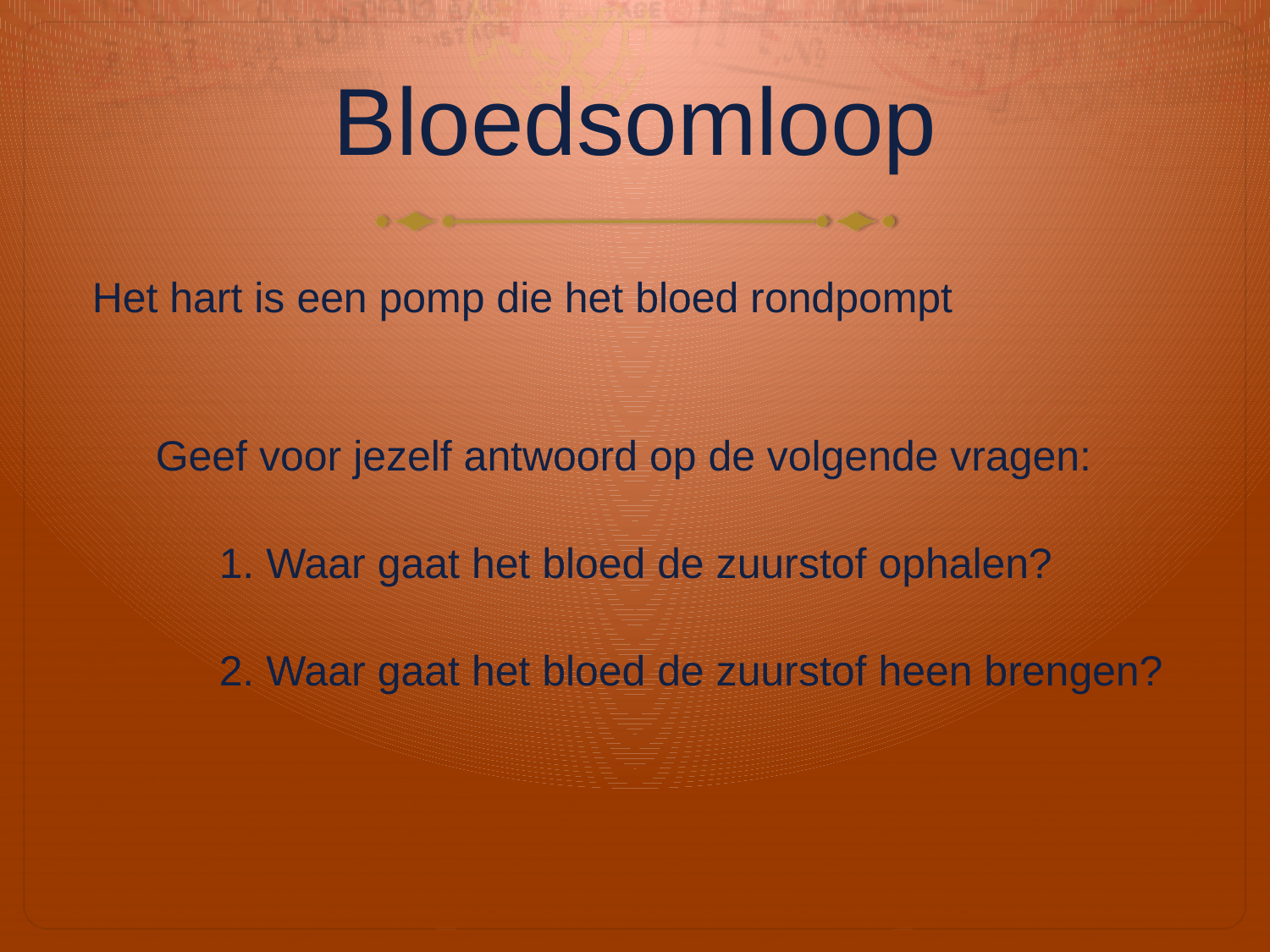

# Bloedsomloop
Het hart is een pomp die het bloed rondpompt
Geef voor jezelf antwoord op de volgende vragen:
	1. Waar gaat het bloed de zuurstof ophalen?
	2. Waar gaat het bloed de zuurstof heen brengen?